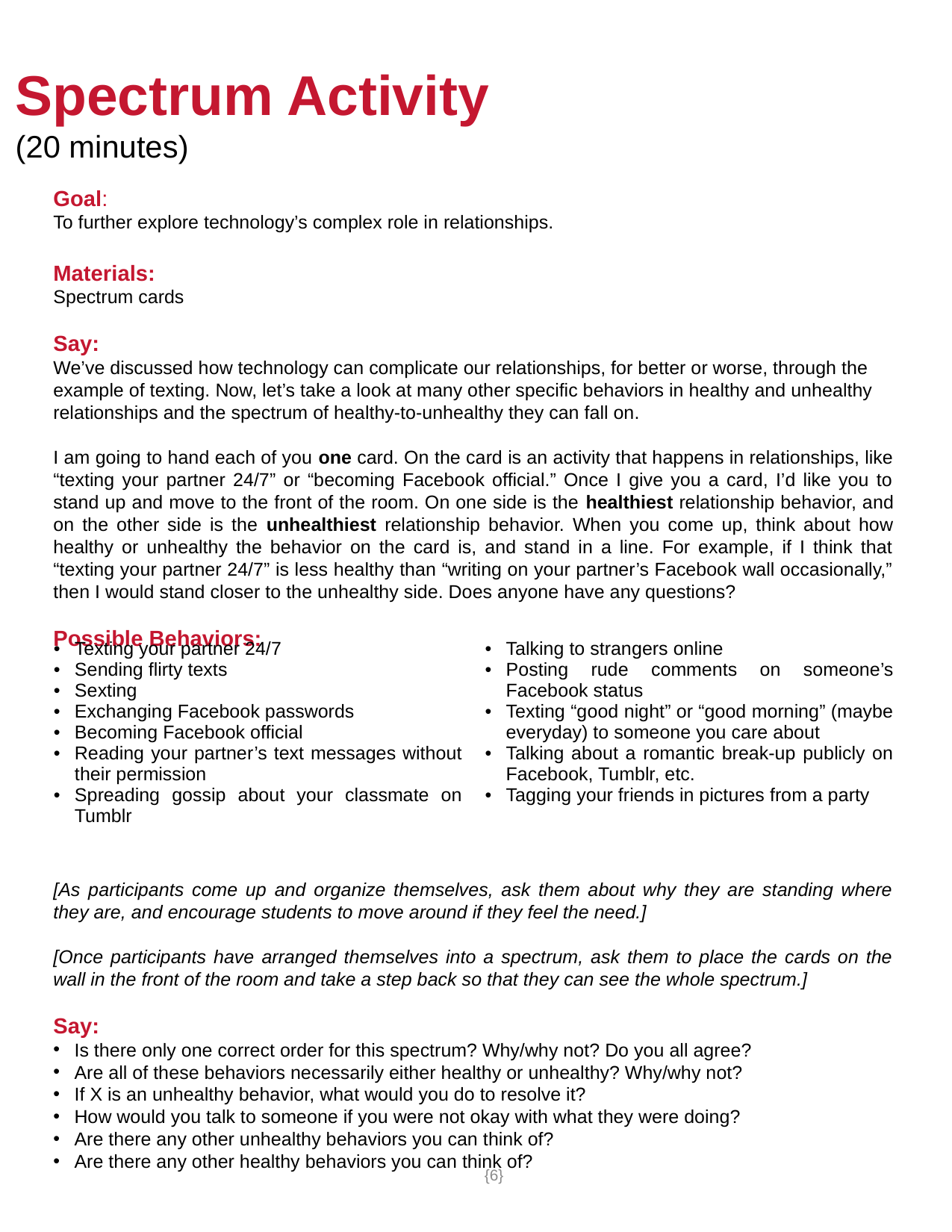

Spectrum Activity
(20 minutes)
Goal:
To further explore technology’s complex role in relationships.

Materials:
Spectrum cards

Say:
We’ve discussed how technology can complicate our relationships, for better or worse, through the example of texting. Now, let’s take a look at many other specific behaviors in healthy and unhealthy relationships and the spectrum of healthy-to-unhealthy they can fall on.

I am going to hand each of you one card. On the card is an activity that happens in relationships, like “texting your partner 24/7” or “becoming Facebook official.” Once I give you a card, I’d like you to stand up and move to the front of the room. On one side is the healthiest relationship behavior, and on the other side is the unhealthiest relationship behavior. When you come up, think about how healthy or unhealthy the behavior on the card is, and stand in a line. For example, if I think that “texting your partner 24/7” is less healthy than “writing on your partner’s Facebook wall occasionally,” then I would stand closer to the unhealthy side. Does anyone have any questions?

Possible Behaviors:

[As participants come up and organize themselves, ask them about why they are standing where they are, and encourage students to move around if they feel the need.]

[Once participants have arranged themselves into a spectrum, ask them to place the cards on the wall in the front of the room and take a step back so that they can see the whole spectrum.]

Say:
Is there only one correct order for this spectrum? Why/why not? Do you all agree?
Are all of these behaviors necessarily either healthy or unhealthy? Why/why not?
If X is an unhealthy behavior, what would you do to resolve it?
How would you talk to someone if you were not okay with what they were doing?
Are there any other unhealthy behaviors you can think of?
Are there any other healthy behaviors you can think of?

| Texting your partner 24/7 Sending flirty texts Sexting Exchanging Facebook passwords Becoming Facebook official Reading your partner’s text messages without their permission Spreading gossip about your classmate on Tumblr | Talking to strangers online Posting rude comments on someone’s Facebook status Texting “good night” or “good morning” (maybe everyday) to someone you care about Talking about a romantic break-up publicly on Facebook, Tumblr, etc. Tagging your friends in pictures from a party |
| --- | --- |
{6}